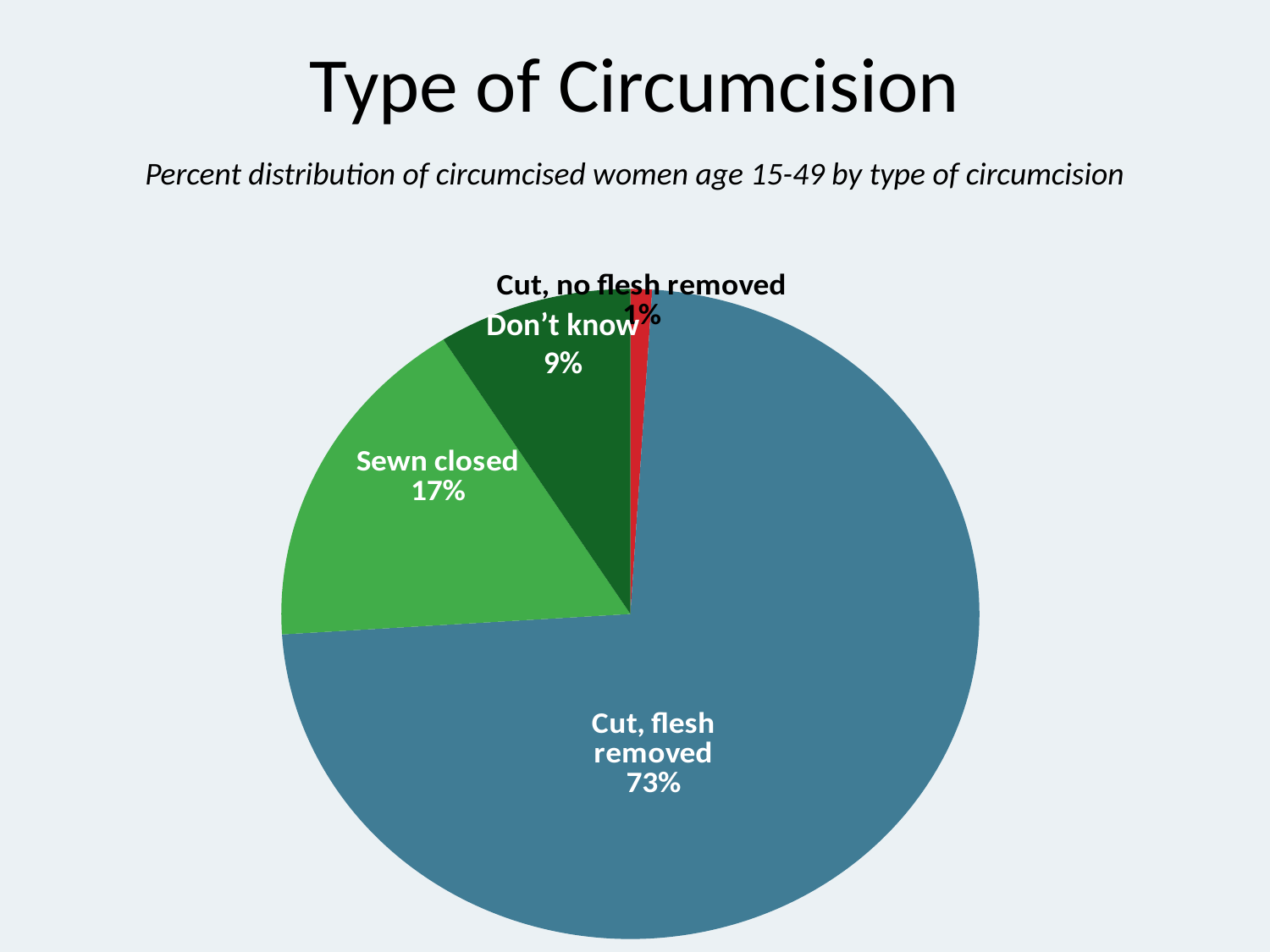

# Type of Circumcision
Percent distribution of circumcised women age 15-49 by type of circumcision

### Chart

| Category | Series 1 |
|---|---|
| Cut, no flesh removed | 1.0 |
| Cut, flesh removed | 73.0 |
| Sewn closed | 17.0 |
| Don't know | 9.0 |
Don’t know
9%